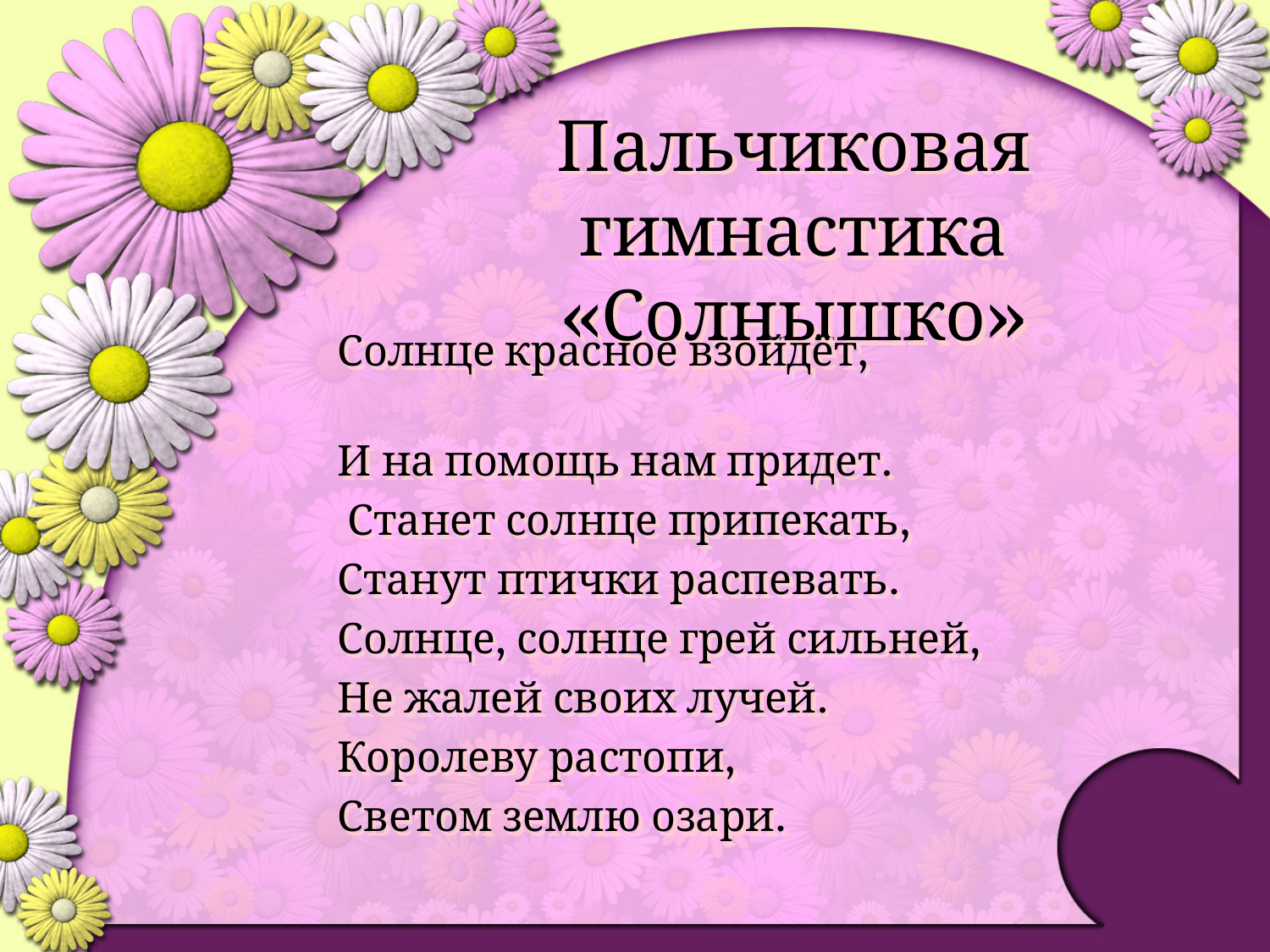

# Пальчиковая гимнастика «Солнышко»
Солнце красное взойдёт,
И на помощь нам придет.
 Станет солнце припекать,
Станут птички распевать.
Солнце, солнце грей сильней,
Не жалей своих лучей.
Королеву растопи,
Светом землю озари.